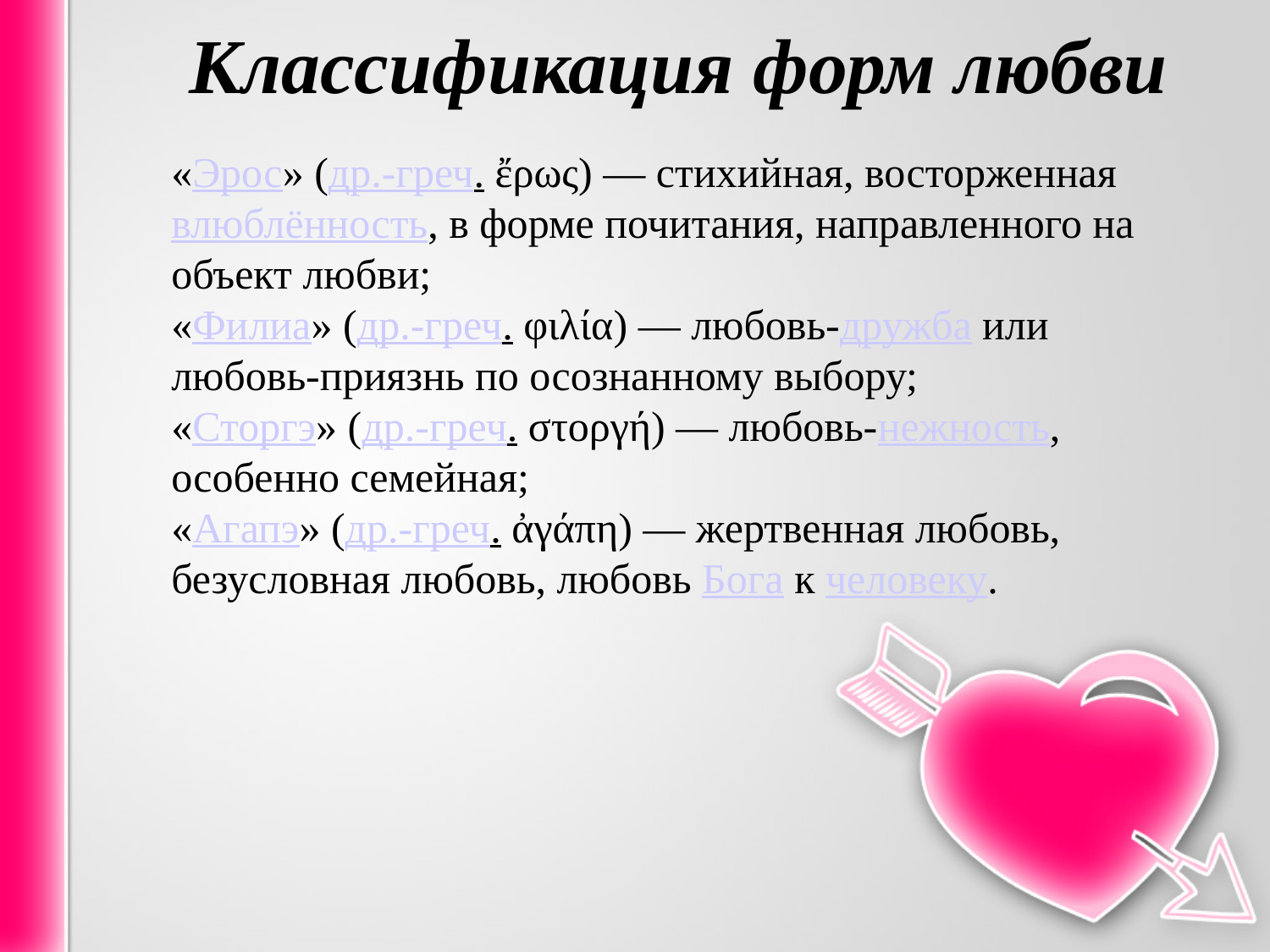

# Классификация форм любви
«Эрос» (др.-греч. ἔρως) — стихийная, восторженная влюблённость, в форме почитания, направленного на объект любви;
«Филиа» (др.-греч. φιλία) — любовь-дружба или любовь-приязнь по осознанному выбору;
«Сторгэ» (др.-греч. στοργή) — любовь-нежность, особенно семейная;
«Агапэ» (др.-греч. ἀγάπη) — жертвенная любовь, безусловная любовь, любовь Бога к человеку.